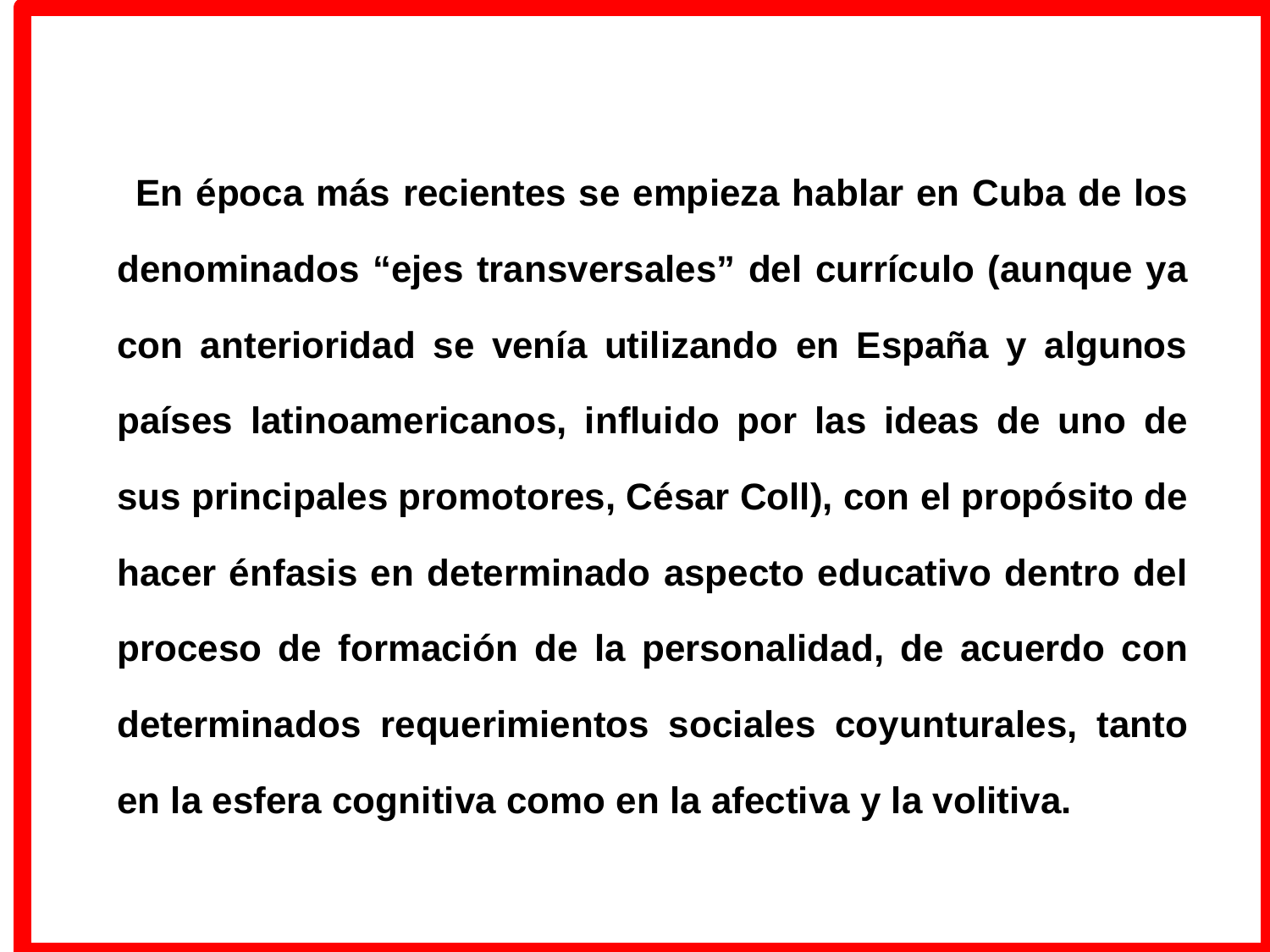

#

      En época más recientes se empieza hablar en Cuba de los denominados “ejes transversales” del currículo (aunque ya con anterioridad se venía utilizando en España y algunos países latinoamericanos, influido por las ideas de uno de sus principales promotores, César Coll), con el propósito de hacer énfasis en determinado aspecto educativo dentro del proceso de formación de la personalidad, de acuerdo con determinados requerimientos sociales coyunturales, tanto en la esfera cognitiva como en la afectiva y la volitiva.